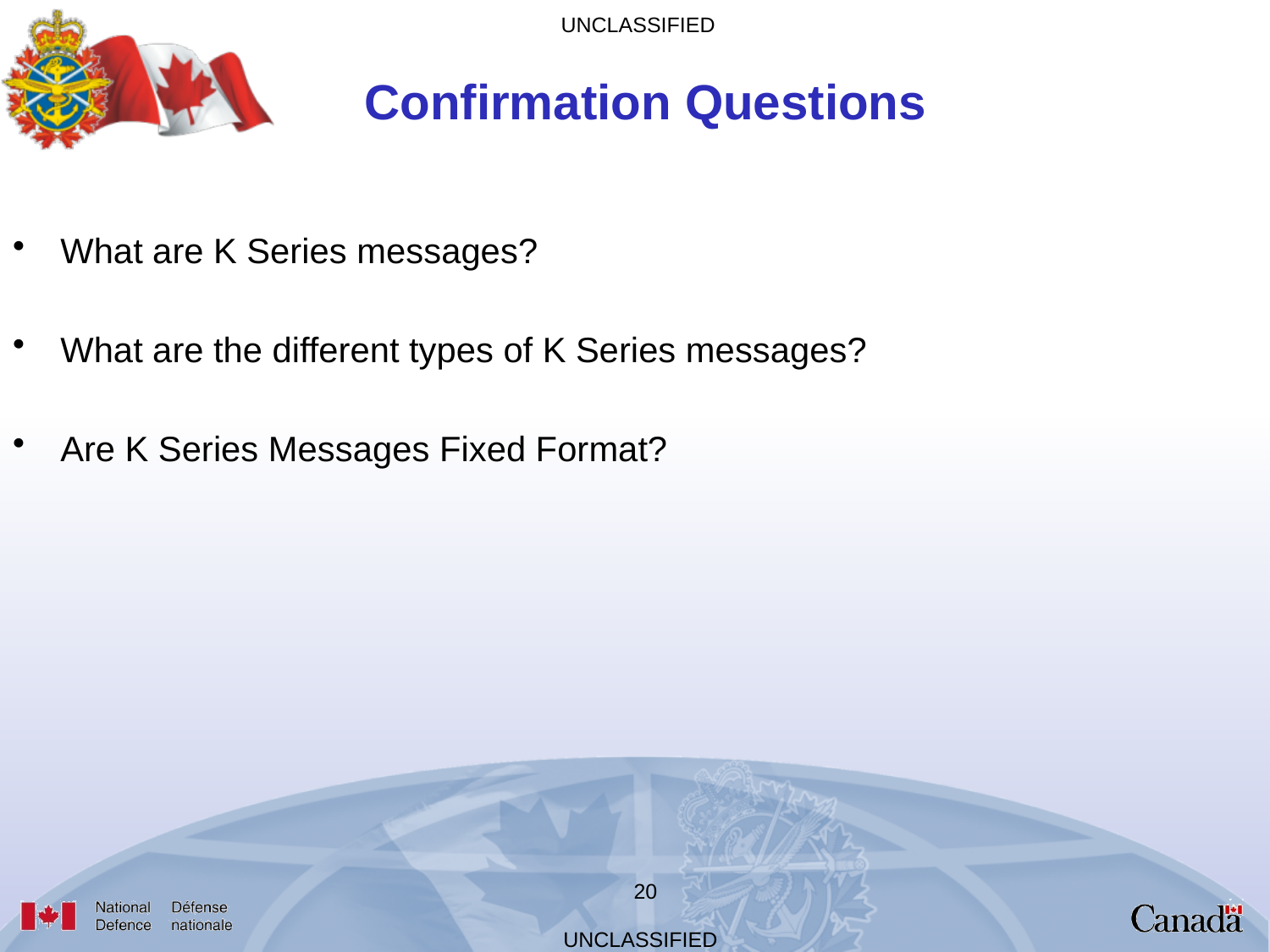

Confirmation Questions
What are K Series messages?

What are the different types of K Series messages?

Are K Series Messages Fixed Format?